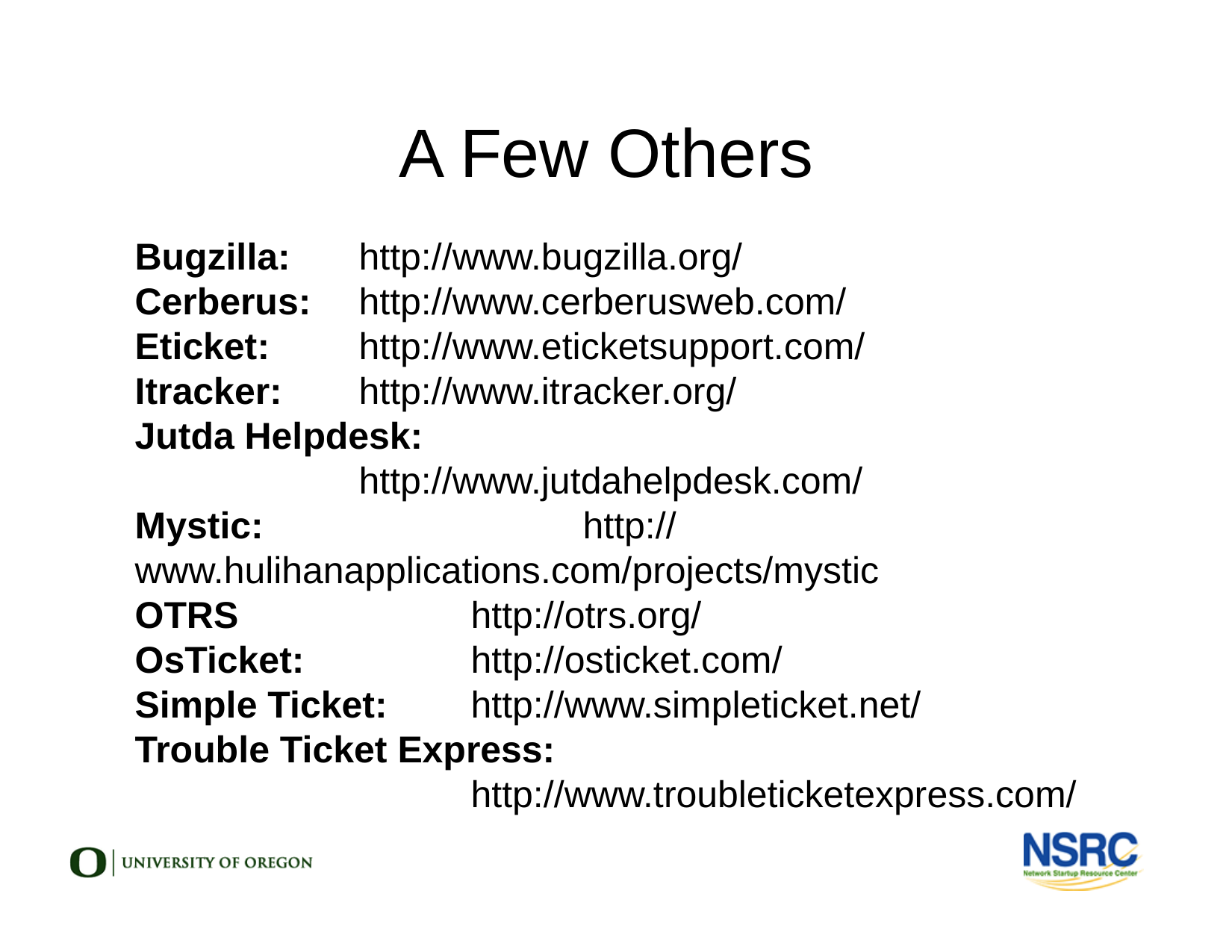

A Few Others
Bugzilla:	http://www.bugzilla.org/
Cerberus:	http://www.cerberusweb.com/
Eticket:	http://www.eticketsupport.com/
Itracker:	http://www.itracker.org/
Jutda Helpdesk:
		http://www.jutdahelpdesk.com/
Mystic:			http://www.hulihanapplications.com/projects/mystic
OTRS			http://otrs.org/
OsTicket:		http://osticket.com/
Simple Ticket:	http://www.simpleticket.net/
Trouble Ticket Express:
			http://www.troubleticketexpress.com/